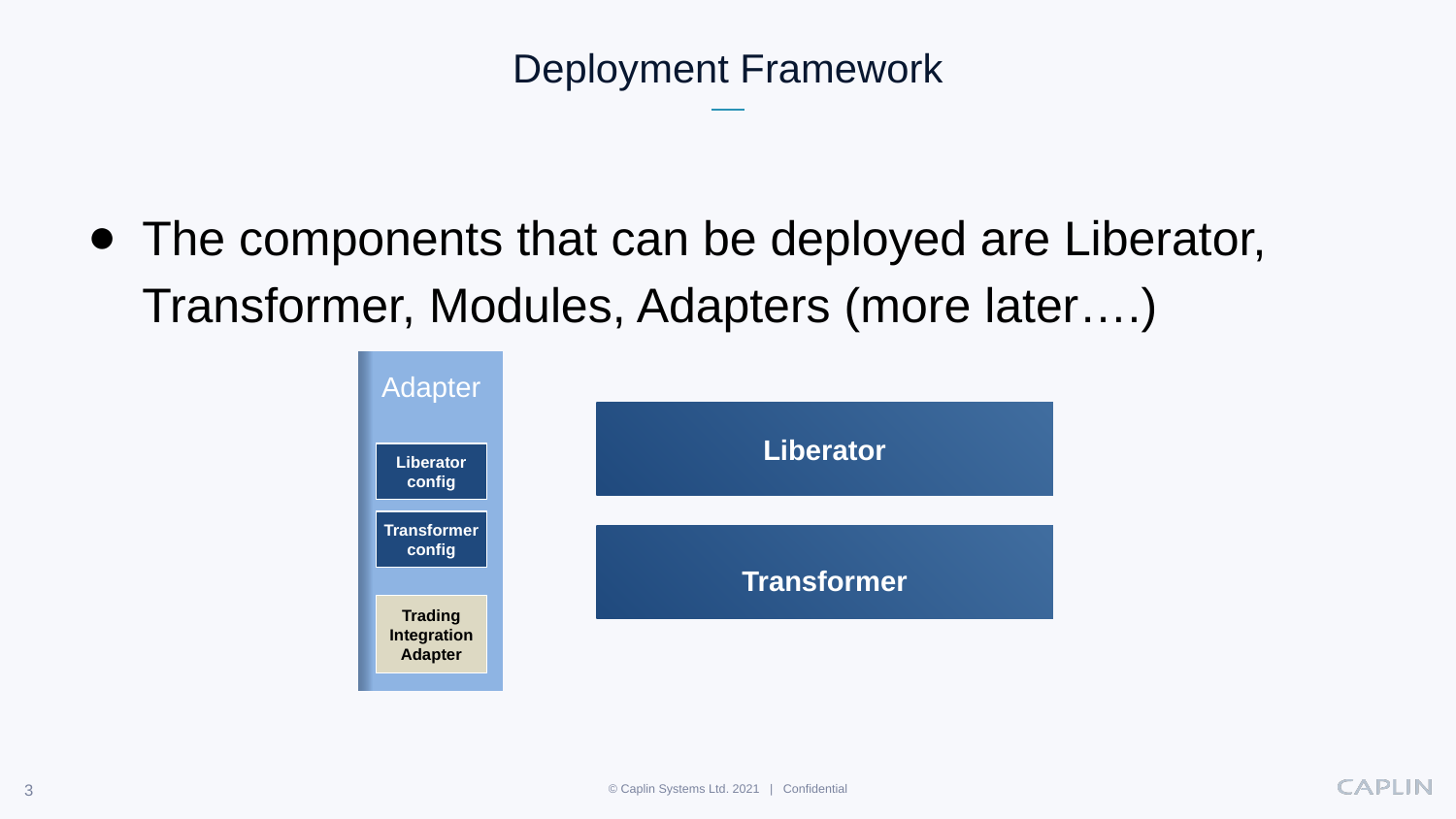

# Deployment Framework
The components that can be deployed are Liberator, Transformer, Modules, Adapters (more later….)

Adapter
Liberator
Liberator config
Transformer
config

Transformer
Trading Integration Adapter